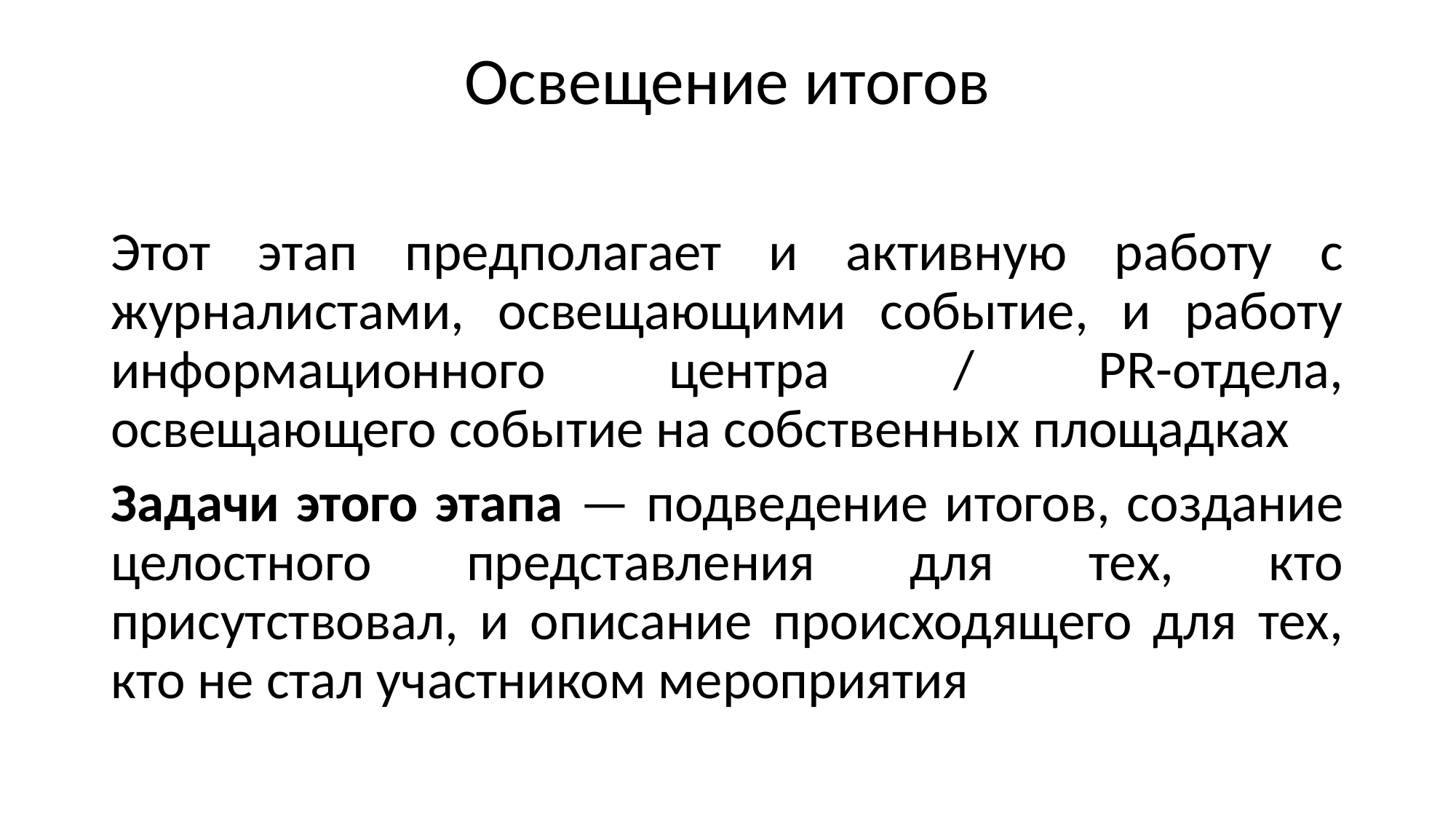

# Освещение итогов
Этот этап предполагает и активную работу с журналистами, освещающими событие, и работу информационного центра / PR-отдела, освещающего событие на собственных площадках
Задачи этого этапа — подведение итогов, создание целостного представления для тех, кто присутствовал, и описание происходящего для тех, кто не стал участником мероприятия